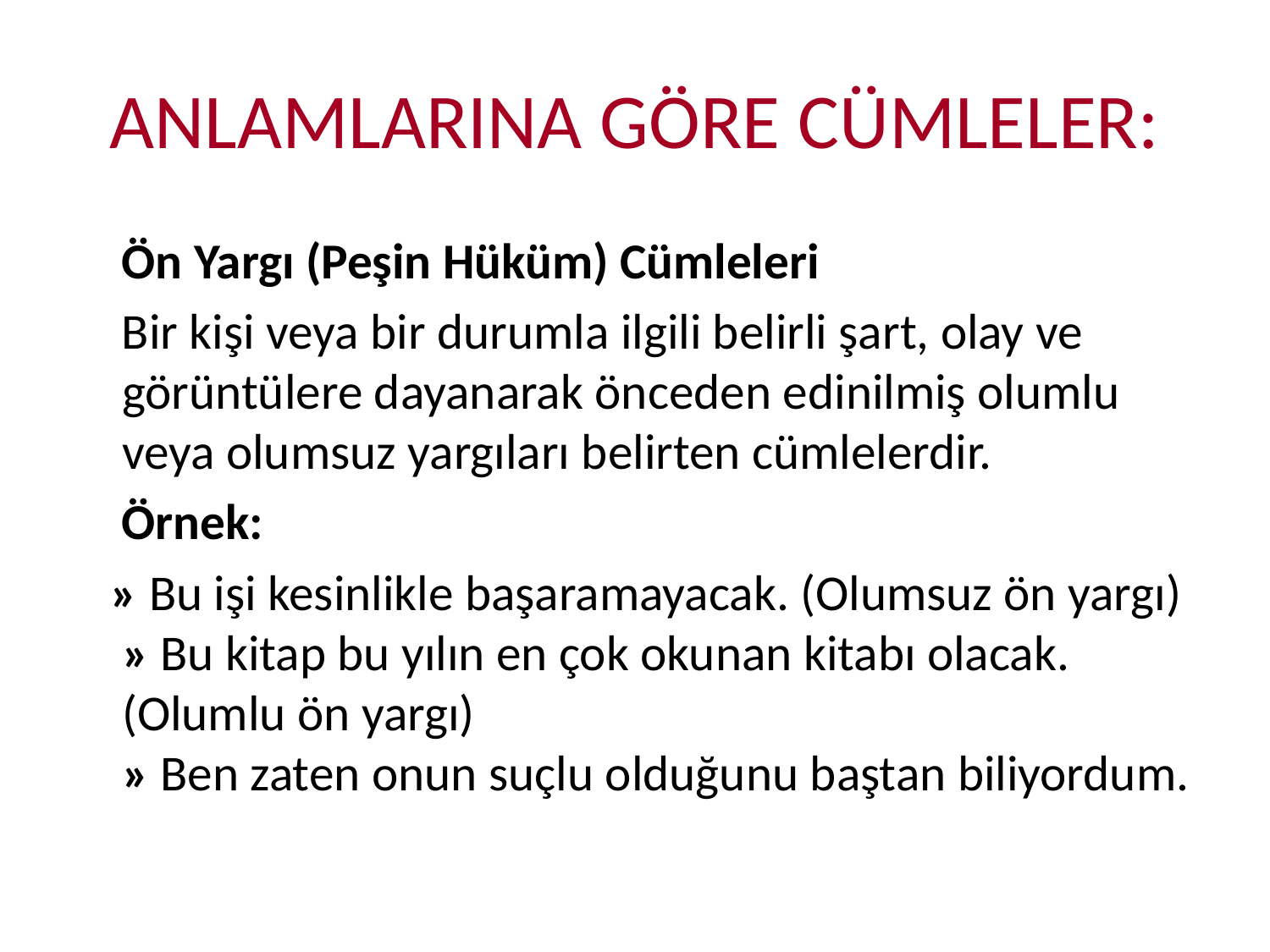

# ANLAMLARINA GÖRE CÜMLELER:
    Ön Yargı (Peşin Hüküm) Cümleleri
    Bir kişi veya bir durumla ilgili belirli şart, olay ve görüntülere dayanarak önceden edinilmiş olumlu veya olumsuz yargıları belirten cümlelerdir.
    Örnek:
   » Bu işi kesinlikle başaramayacak. (Olumsuz ön yargı)
» Bu kitap bu yılın en çok okunan kitabı olacak. (Olumlu ön yargı)
» Ben zaten onun suçlu olduğunu baştan biliyordum.